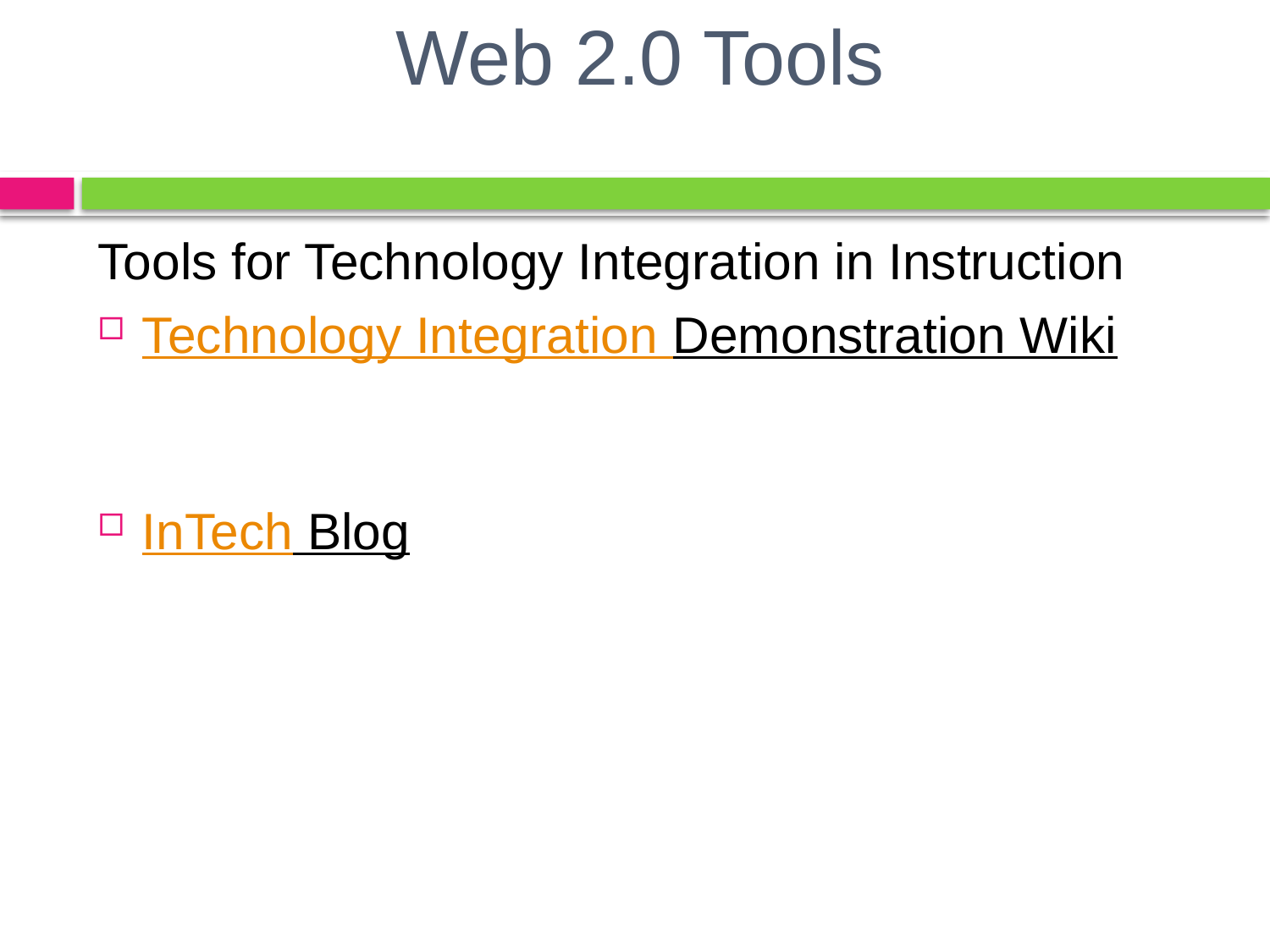

# Web 2.0 Tools
Tools for Technology Integration in Instruction
Technology Integration Demonstration Wiki
InTech Blog